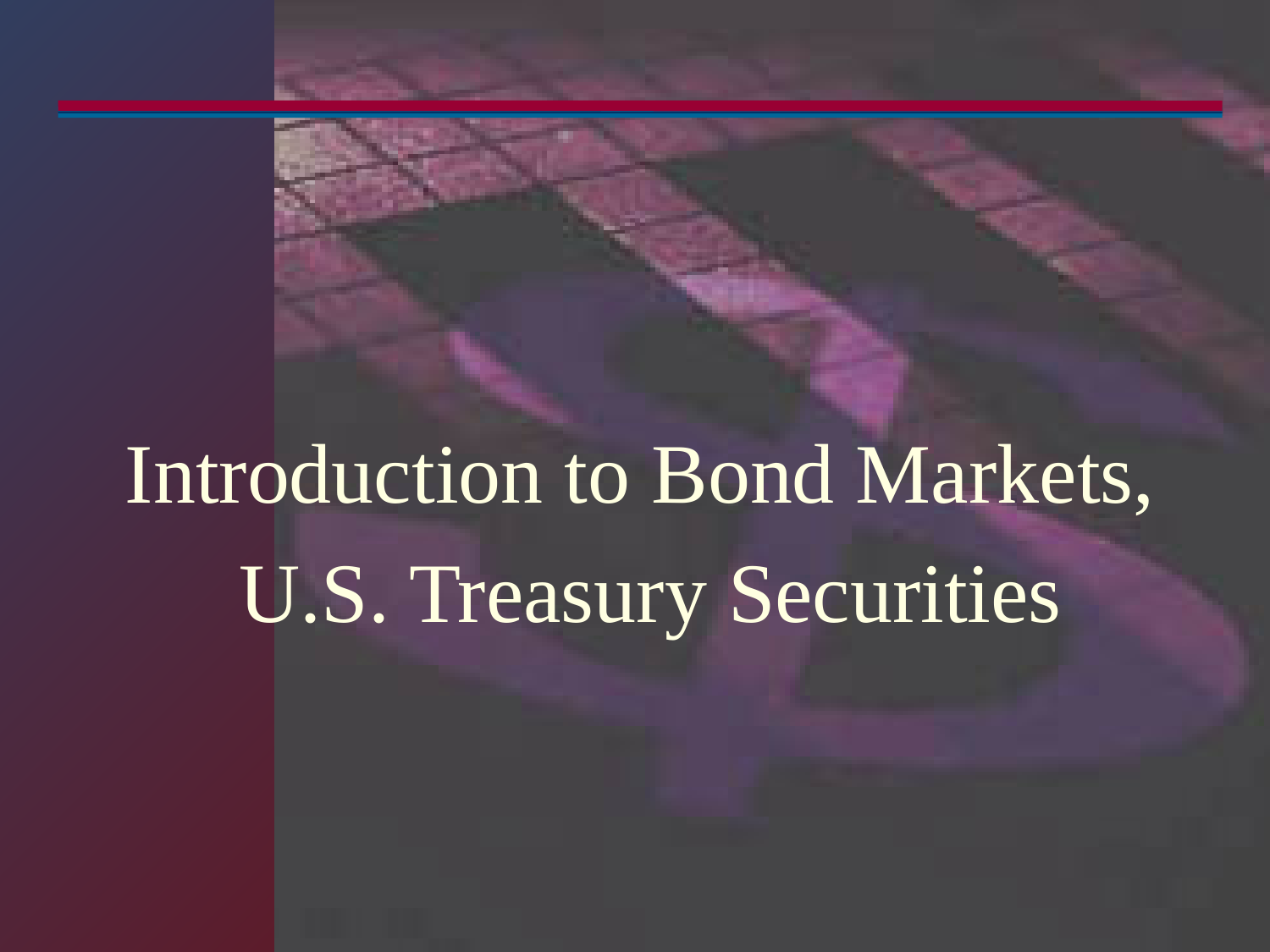

Introduction to Bond Markets,
U.S. Treasury Securities